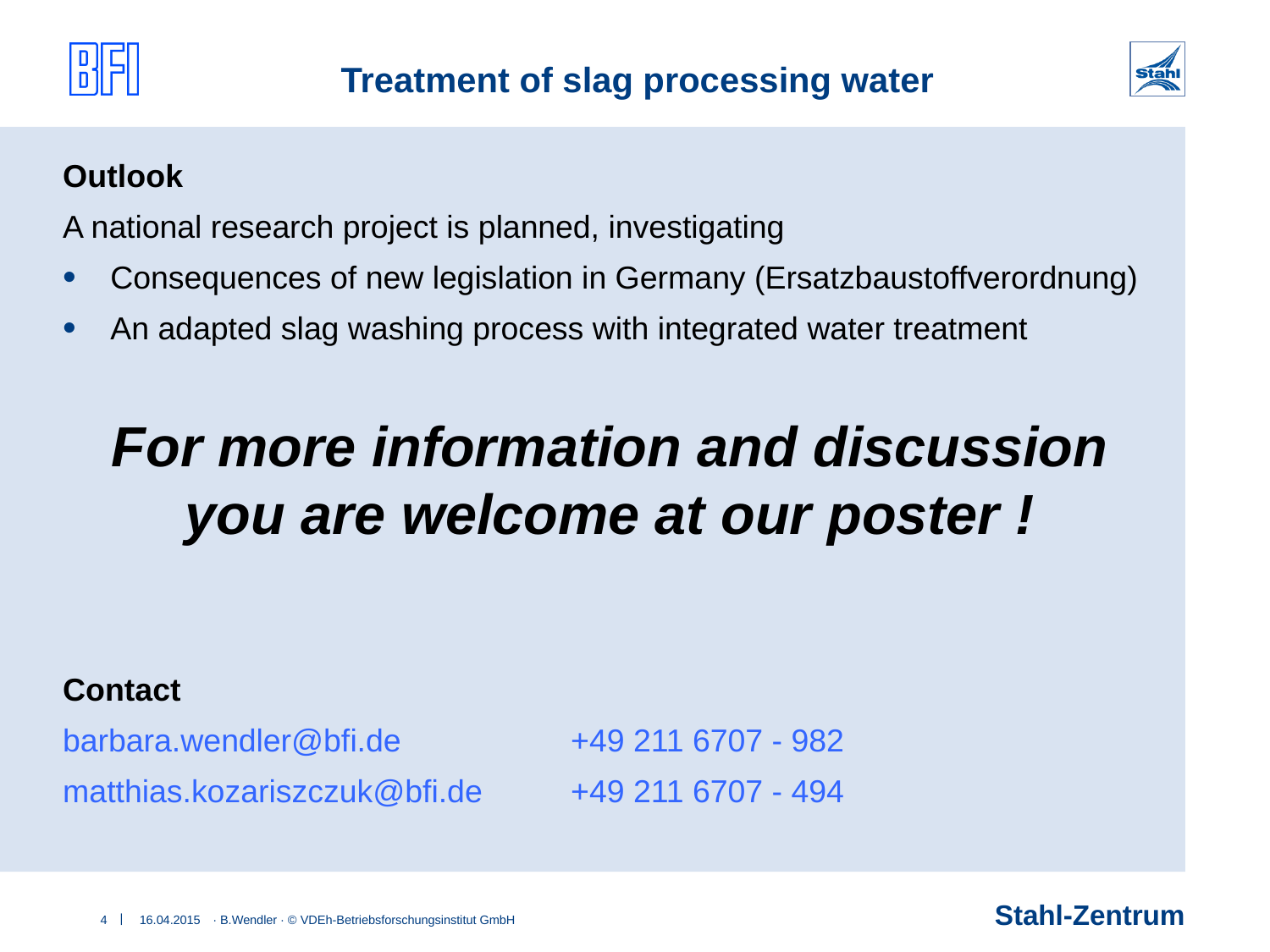

# Treatment of slag processing water
Outlook
A national research project is planned, investigating
Consequences of new legislation in Germany (Ersatzbaustoffverordnung)
An adapted slag washing process with integrated water treatment

For more information and discussion you are welcome at our poster !

Contact
barbara.wendler@bfi.de		+49 211 6707 - 982
matthias.kozariszczuk@bfi.de	+49 211 6707 - 494

4
16.04.2015
· B.Wendler · © VDEh-Betriebsforschungsinstitut GmbH